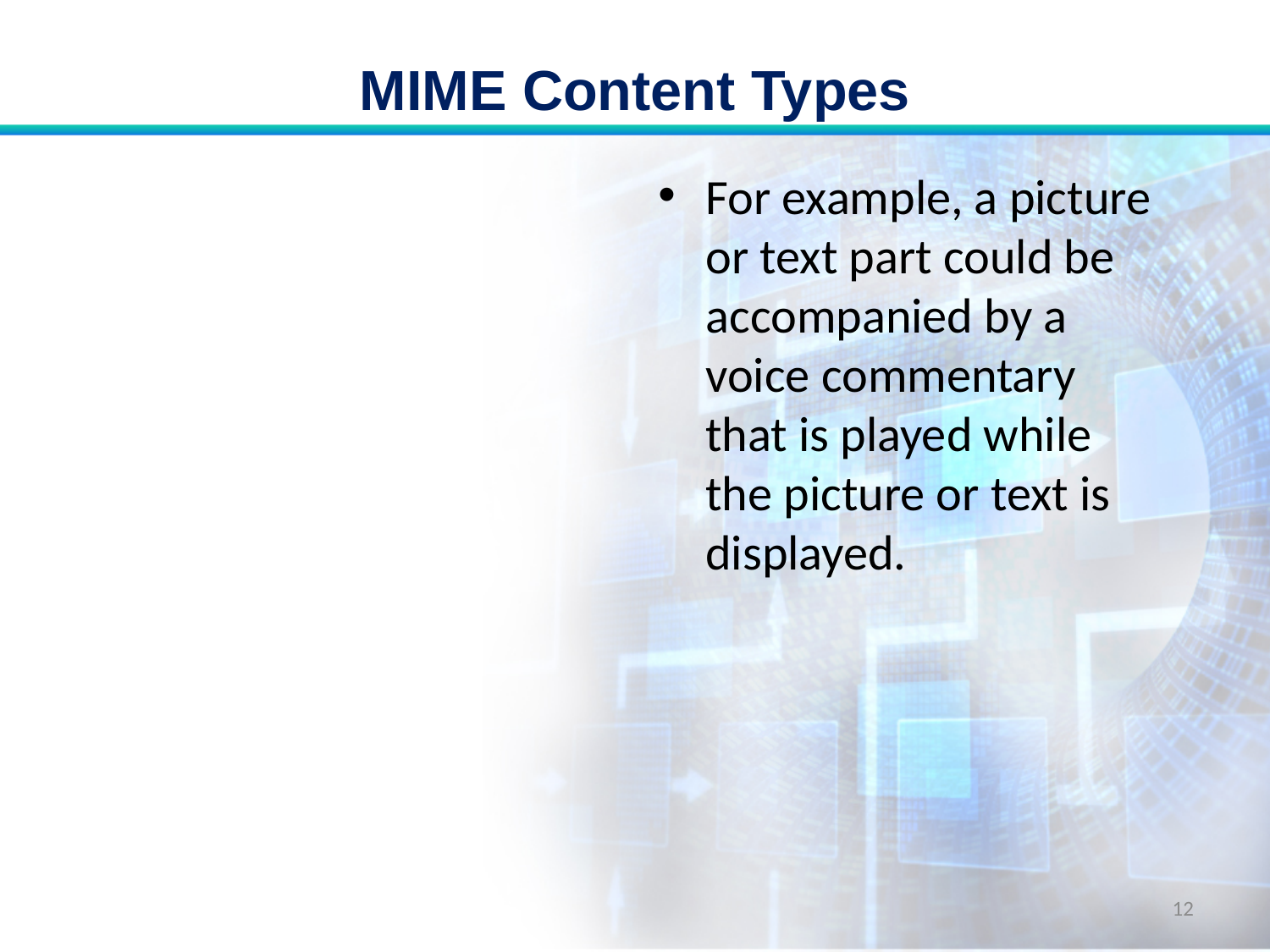

# MIME Content Types
For example, a picture or text part could be accompanied by a voice commentary that is played while the picture or text is displayed.
12